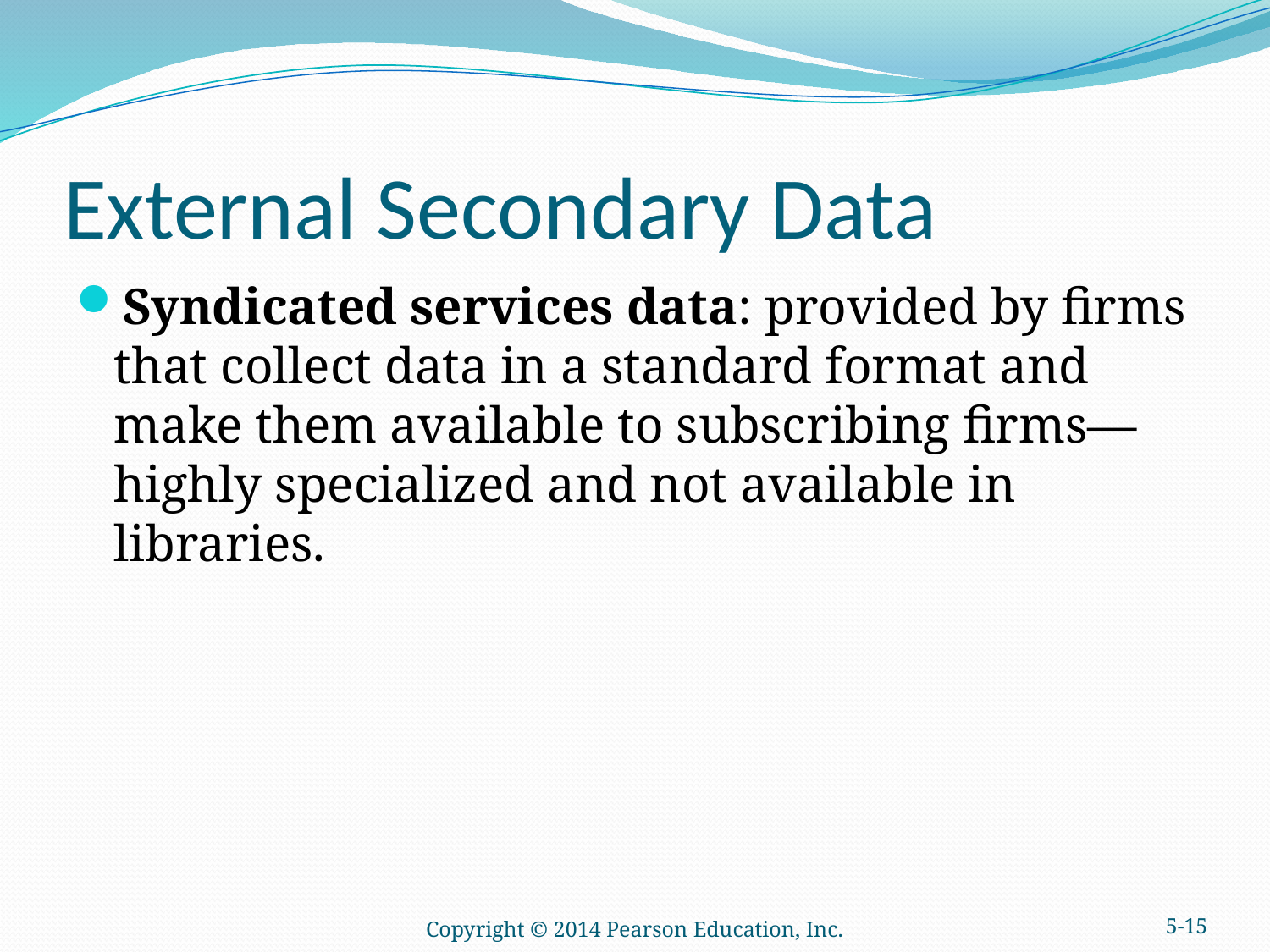

# External Secondary Data
Syndicated services data: provided by firms that collect data in a standard format and make them available to subscribing firms—highly specialized and not available in libraries.